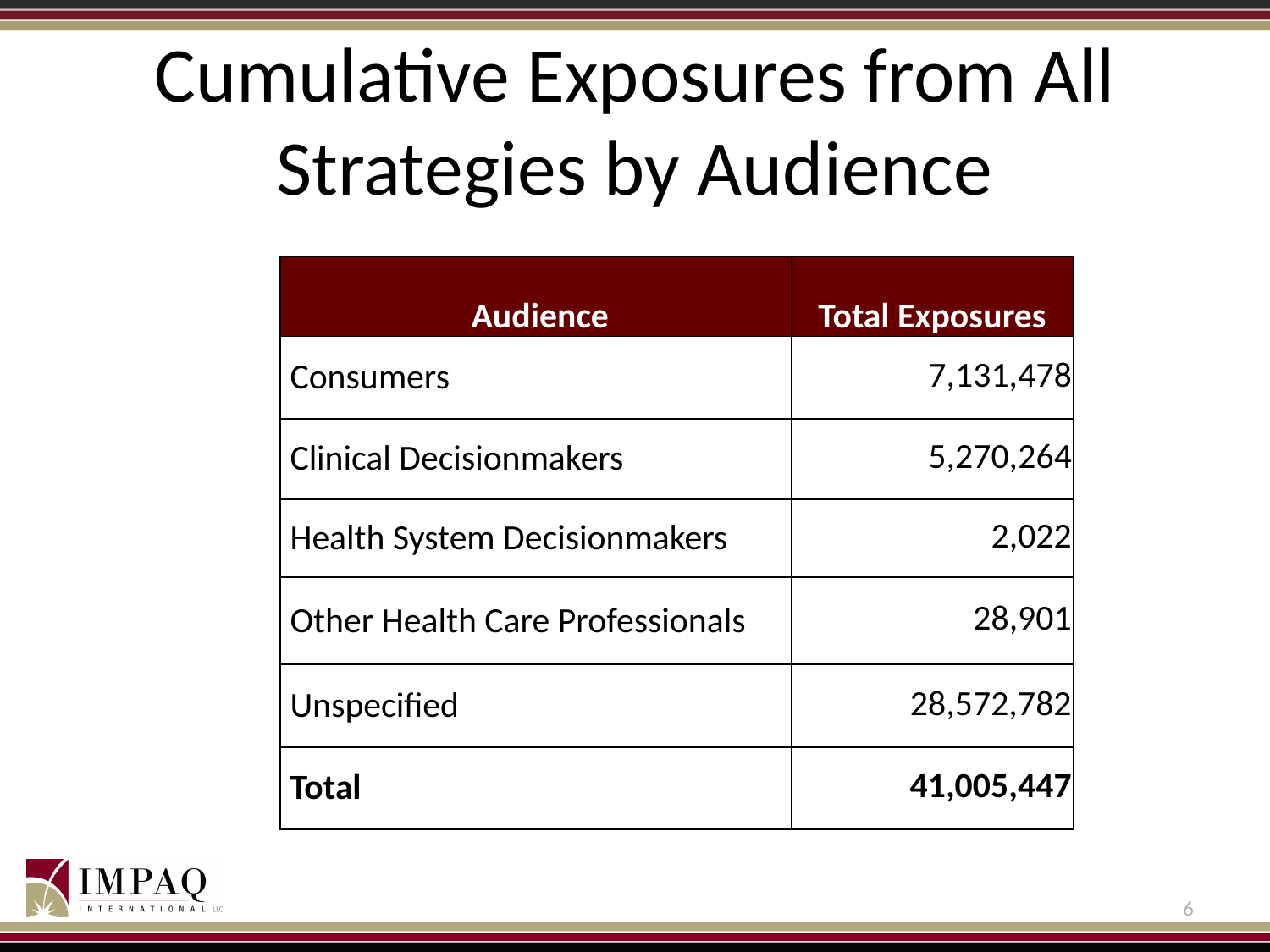

# Cumulative Exposures from All Strategies by Audience
| Audience | Total Exposures |
| --- | --- |
| Consumers | 7,131,478 |
| Clinical Decisionmakers | 5,270,264 |
| Health System Decisionmakers | 2,022 |
| Other Health Care Professionals | 28,901 |
| Unspecified | 28,572,782 |
| Total | 41,005,447 |
6